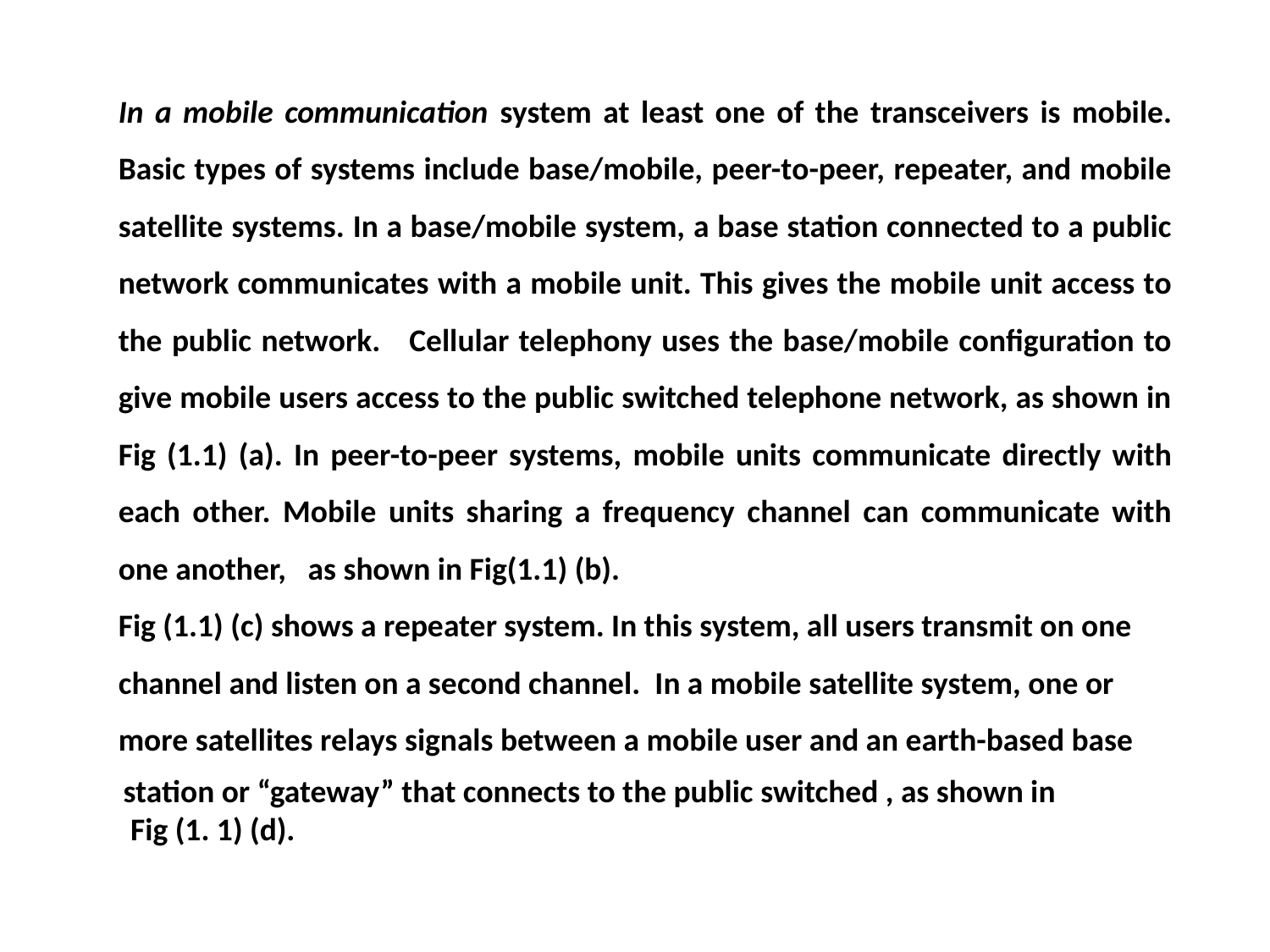

In a mobile communication system at least one of the transceivers is mobile. Basic types of systems include base/mobile, peer-to-peer, repeater, and mobile satellite systems. In a base/mobile system, a base station connected to a public network communicates with a mobile unit. This gives the mobile unit access to the public network.   Cellular telephony uses the base/mobile configuration to give mobile users access to the public switched telephone network, as shown in Fig (1.1) (a). In peer-to-peer systems, mobile units communicate directly with each other. Mobile units sharing a frequency channel can communicate with one another,   as shown in Fig(1.1) (b).
Fig (1.1) (c) shows a repeater system. In this system, all users transmit on one channel and listen on a second channel.  In a mobile satellite system, one or more satellites relays signals between a mobile user and an earth-based base
station or “gateway” that connects to the public switched , as shown in            Fig (1. 1) (d).